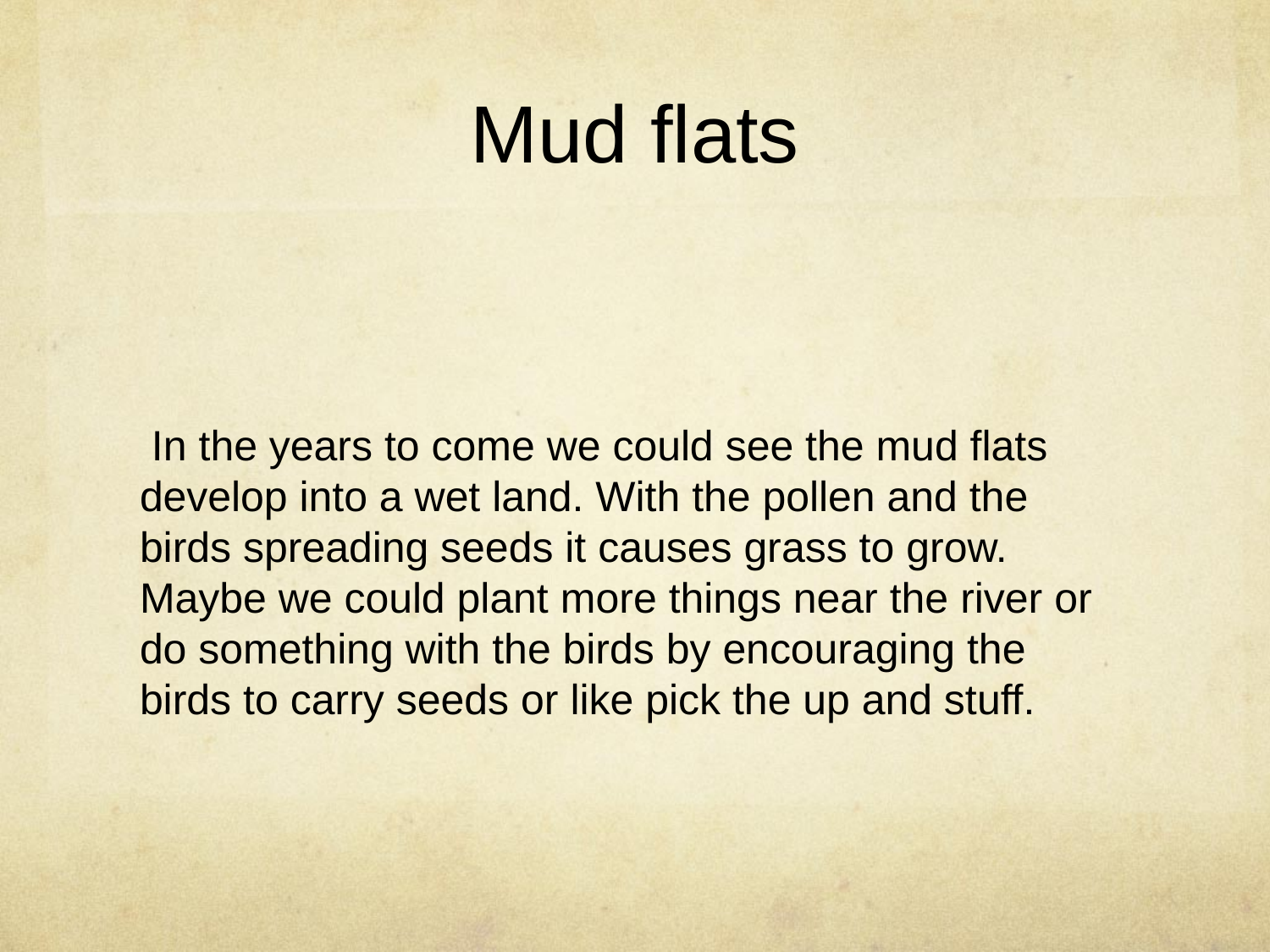

# Mud flats
 In the years to come we could see the mud flats develop into a wet land. With the pollen and the birds spreading seeds it causes grass to grow. Maybe we could plant more things near the river or do something with the birds by encouraging the birds to carry seeds or like pick the up and stuff.